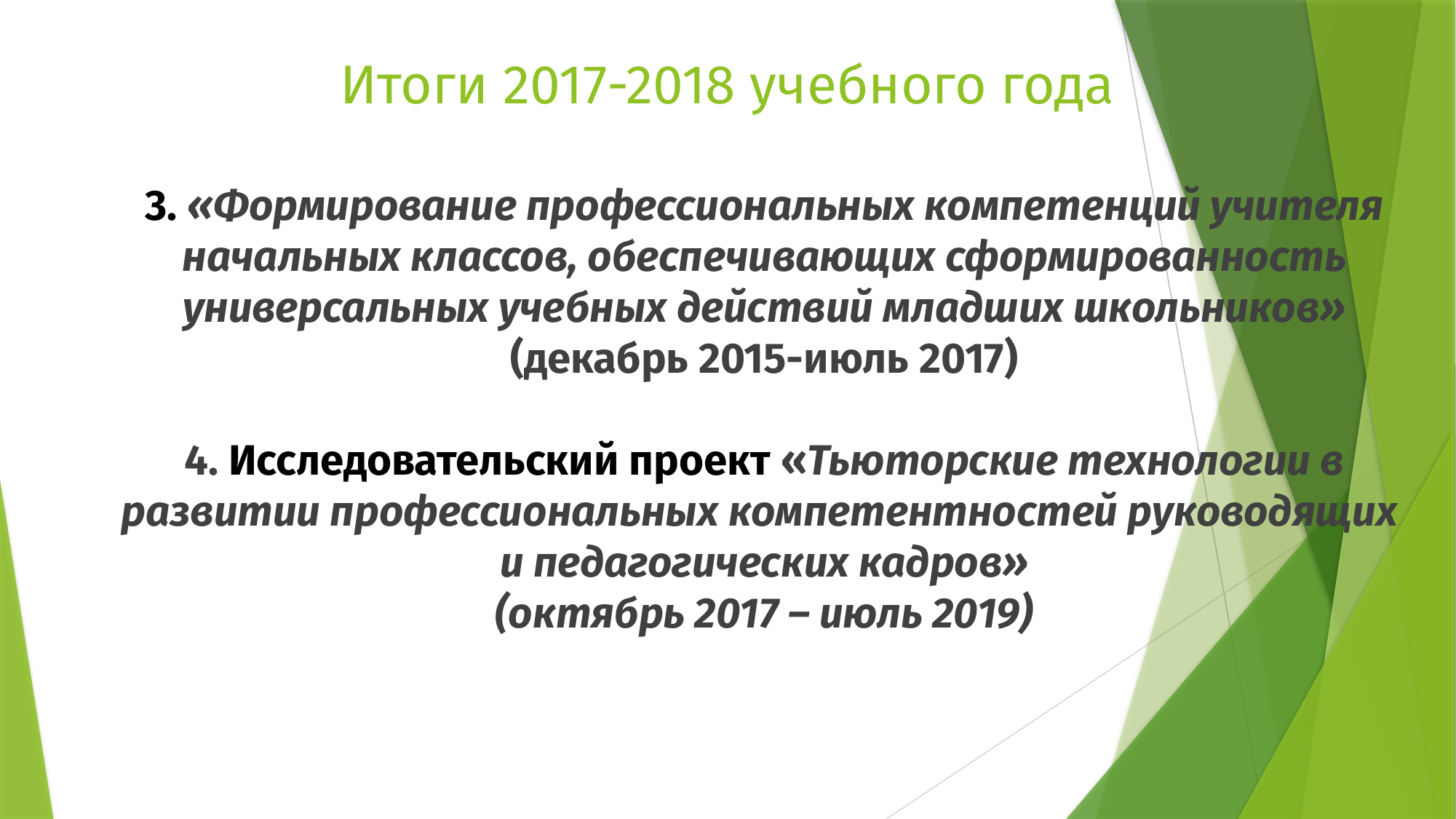

# Итоги 2017-2018 учебного года

3. «Формирование профессиональных компетенций учителя начальных классов, обеспечивающих сформированность универсальных учебных действий младших школьников»
(декабрь 2015-июль 2017)

4. Исследовательский проект «Тьюторские технологии в развитии профессиональных компетентностей руководящих
и педагогических кадров»
(октябрь 2017 – июль 2019)